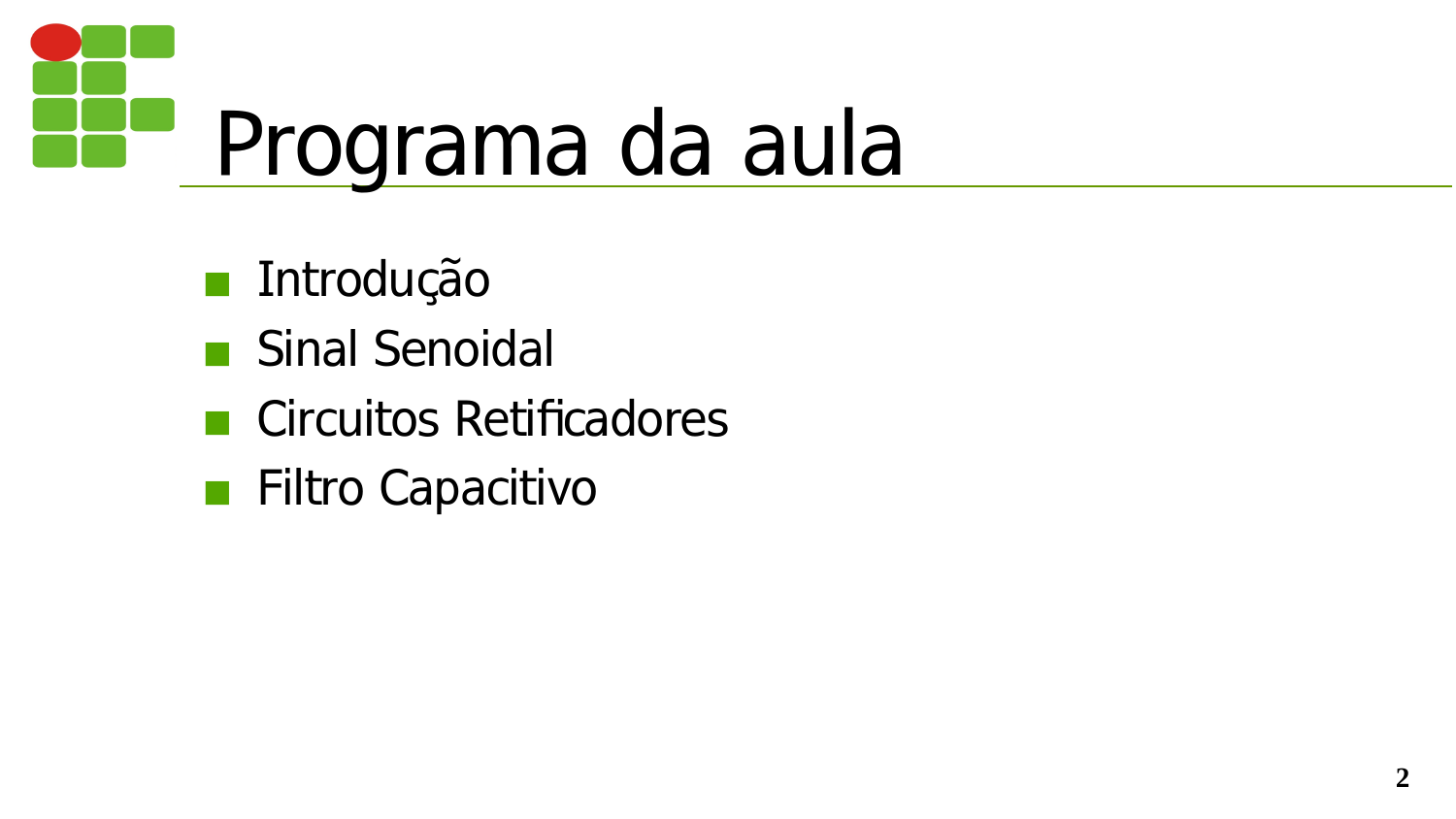

# Programa da aula
Introdução
Sinal Senoidal
Circuitos Retificadores
Filtro Capacitivo

2